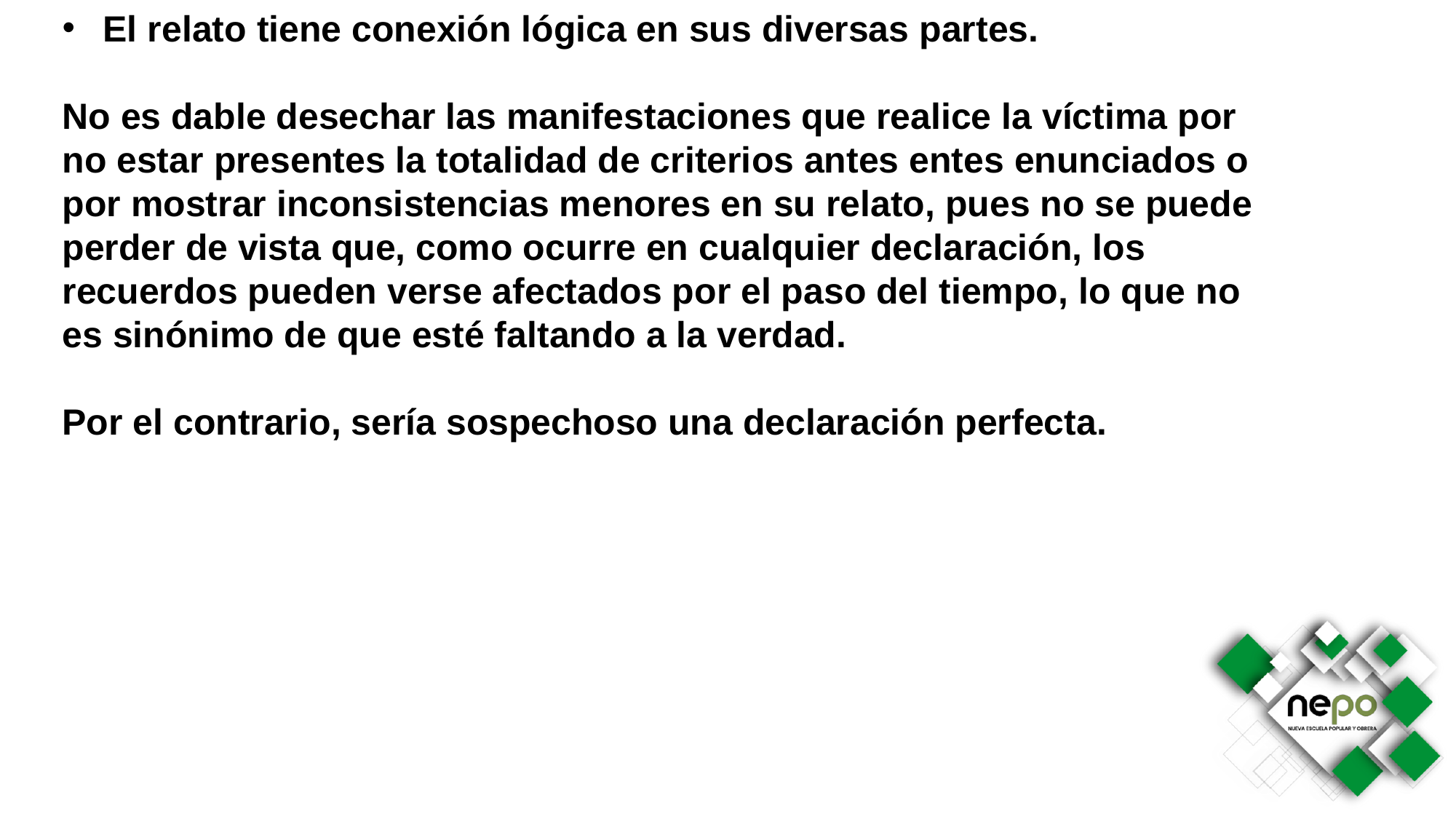

El relato tiene conexión lógica en sus diversas partes.

No es dable desechar las manifestaciones que realice la víctima por no estar presentes la totalidad de criterios antes entes enunciados o por mostrar inconsistencias menores en su relato, pues no se puede perder de vista que, como ocurre en cualquier declaración, los recuerdos pueden verse afectados por el paso del tiempo, lo que no es sinónimo de que esté faltando a la verdad.

Por el contrario, sería sospechoso una declaración perfecta.